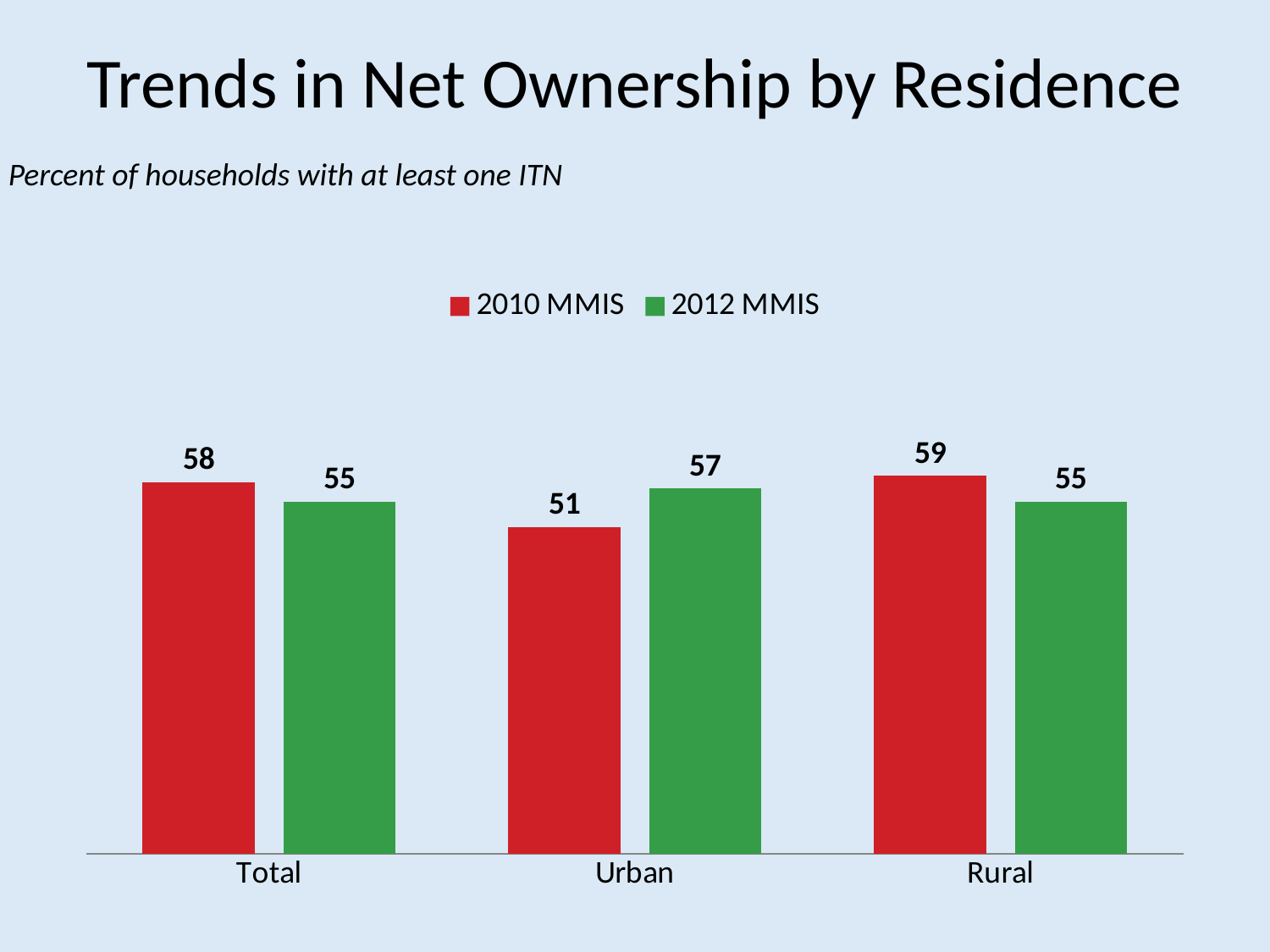

# Trends in Net Ownership by Residence
Percent of households with at least one ITN

### Chart

| Category | 2010 MMIS | 2012 MMIS |
|---|---|---|
| Total | 58.0 | 55.0 |
| Urban | 51.0 | 57.0 |
| Rural | 59.0 | 55.0 |